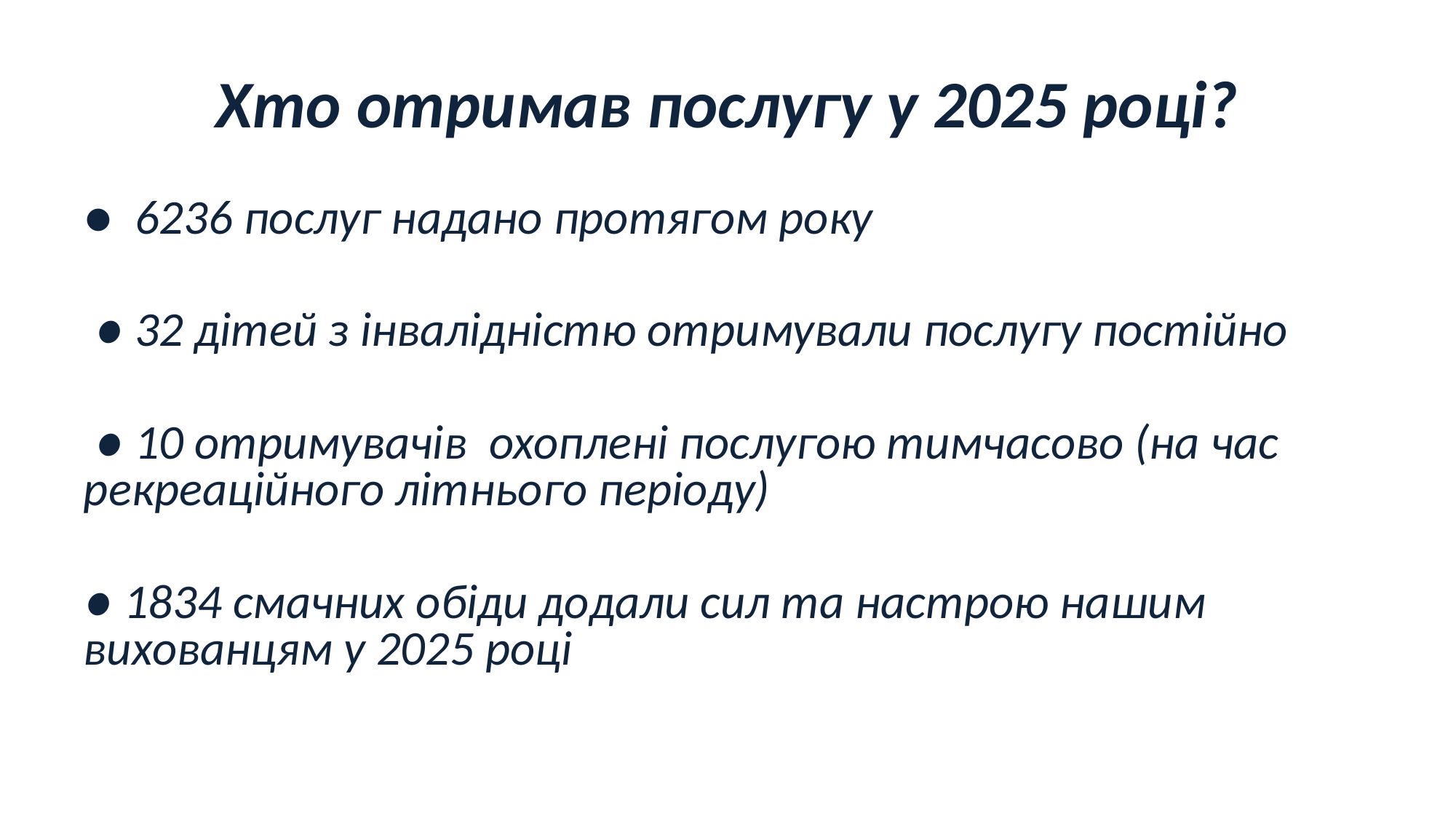

# Хто отримав послугу у 2025 році?
●  6236 послуг надано протягом року

 ● 32 дітей з інвалідністю отримували послугу постійно

 ● 10 отримувачів  охоплені послугою тимчасово (на час рекреаційного літнього періоду)

● 1834 смачних обіди додали сил та настрою нашим вихованцям у 2025 році